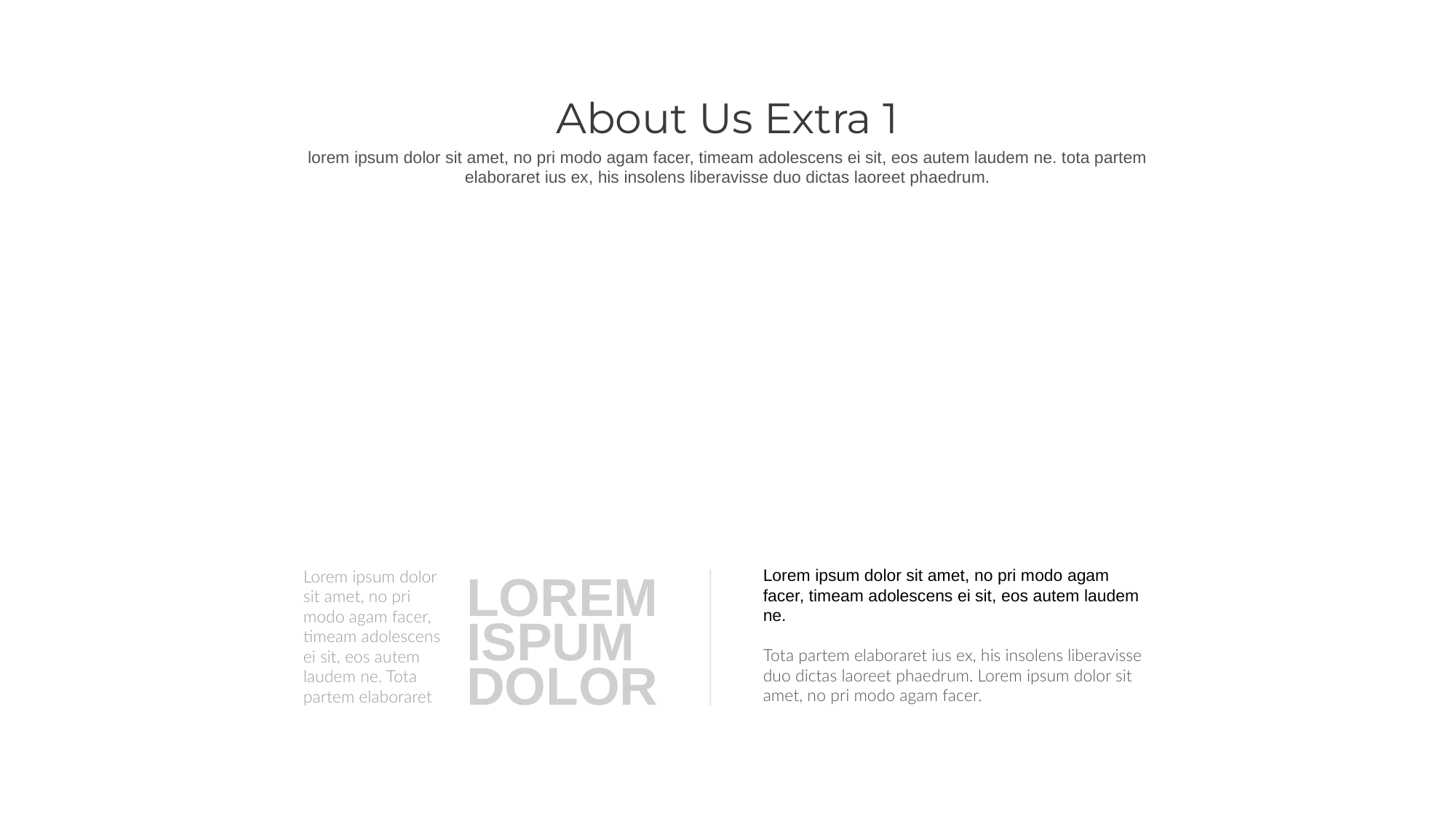

About Us Extra 1
lorem ipsum dolor sit amet, no pri modo agam facer, timeam adolescens ei sit, eos autem laudem ne. tota partem elaboraret ius ex, his insolens liberavisse duo dictas laoreet phaedrum.

Lorem ipsum dolor sit amet, no pri modo agam facer, timeam adolescens ei sit, eos autem laudem ne. Tota partem elaboraret

Lorem ipsum dolor sit amet, no pri modo agam facer, timeam adolescens ei sit, eos autem laudem ne.

Tota partem elaboraret ius ex, his insolens liberavisse duo dictas laoreet phaedrum. Lorem ipsum dolor sit amet, no pri modo agam facer.
LOREM ISPUM
DOLOR